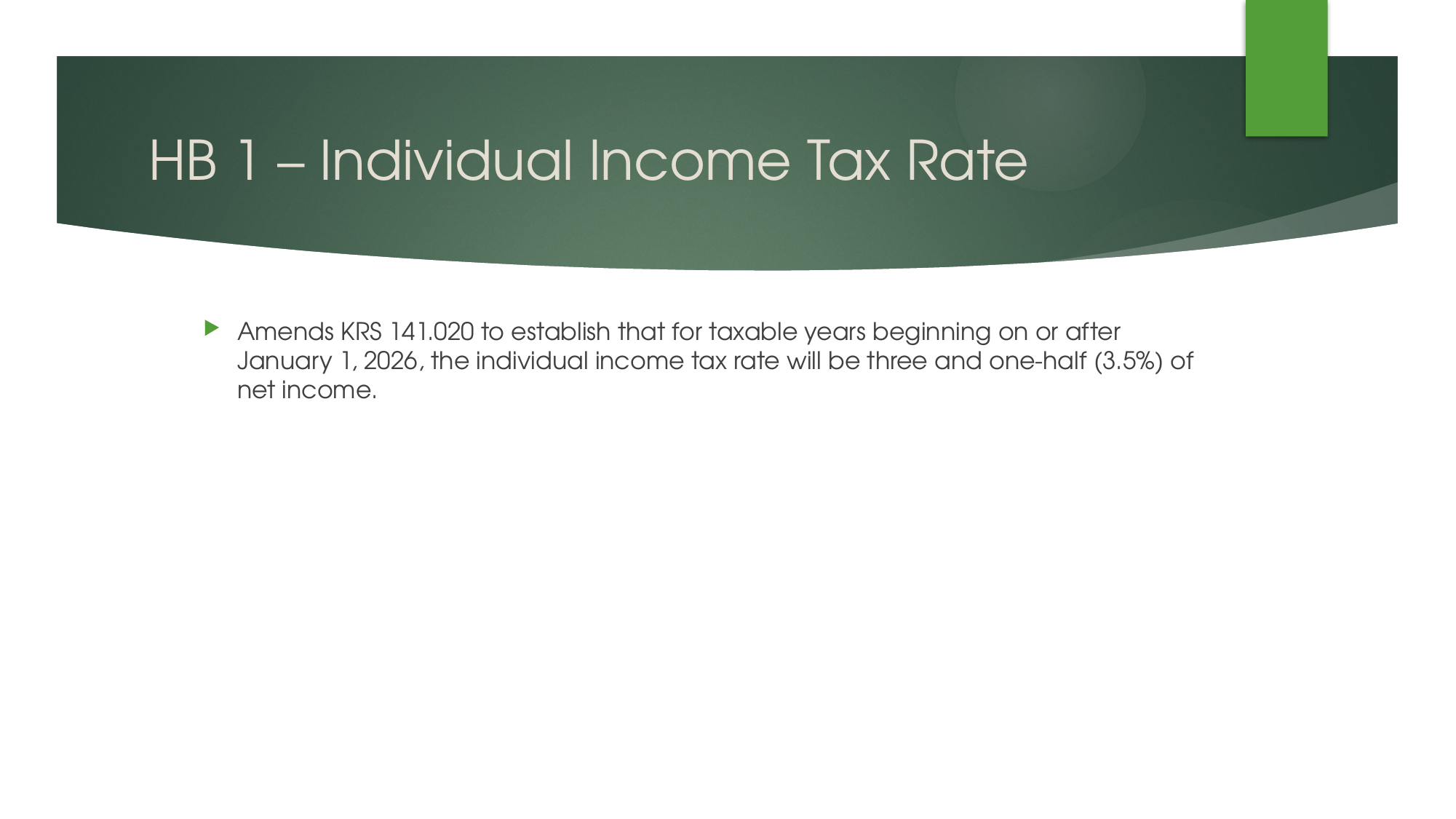

# HB 1 – Individual Income Tax Rate
Amends KRS 141.020 to establish that for taxable years beginning on or after January 1, 2026, the individual income tax rate will be three and one-half (3.5%) of net income.